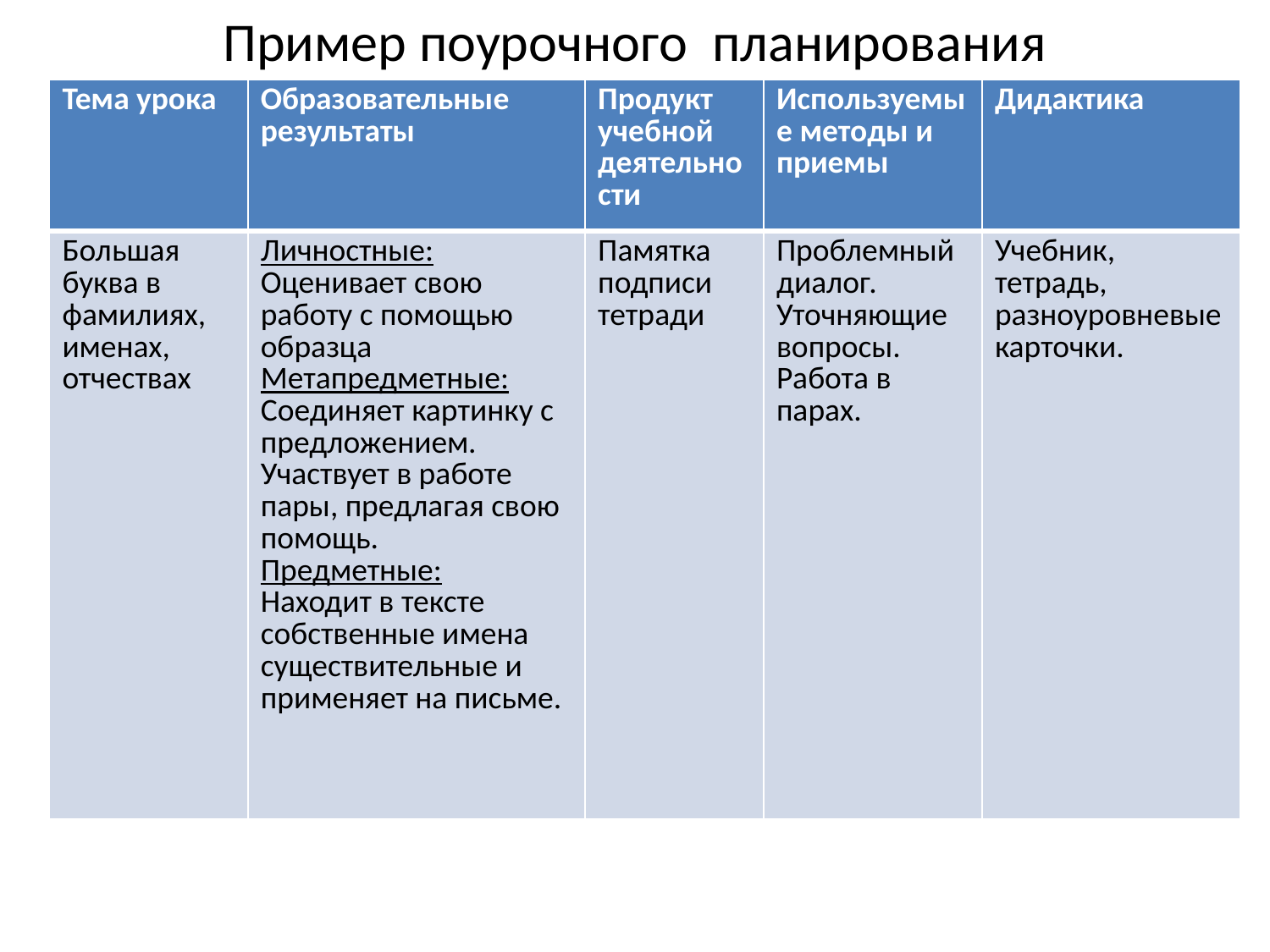

# Пример поурочного  планирования
| Тема урока | Образовательные результаты | Продукт учебной деятельности | Используемые методы и приемы | Дидактика |
| --- | --- | --- | --- | --- |
| Большая буква в фамилиях, именах, отчествах | Личностные: Оценивает свою работу с помощью образца Метапредметные: Соединяет картинку с предложением. Участвует в работе пары, предлагая свою помощь. Предметные: Находит в тексте собственные имена существительные и применяет на письме. | Памятка подписи тетради | Проблемный диалог. Уточняющие вопросы. Работа в парах. | Учебник, тетрадь, разноуровневые карточки. |